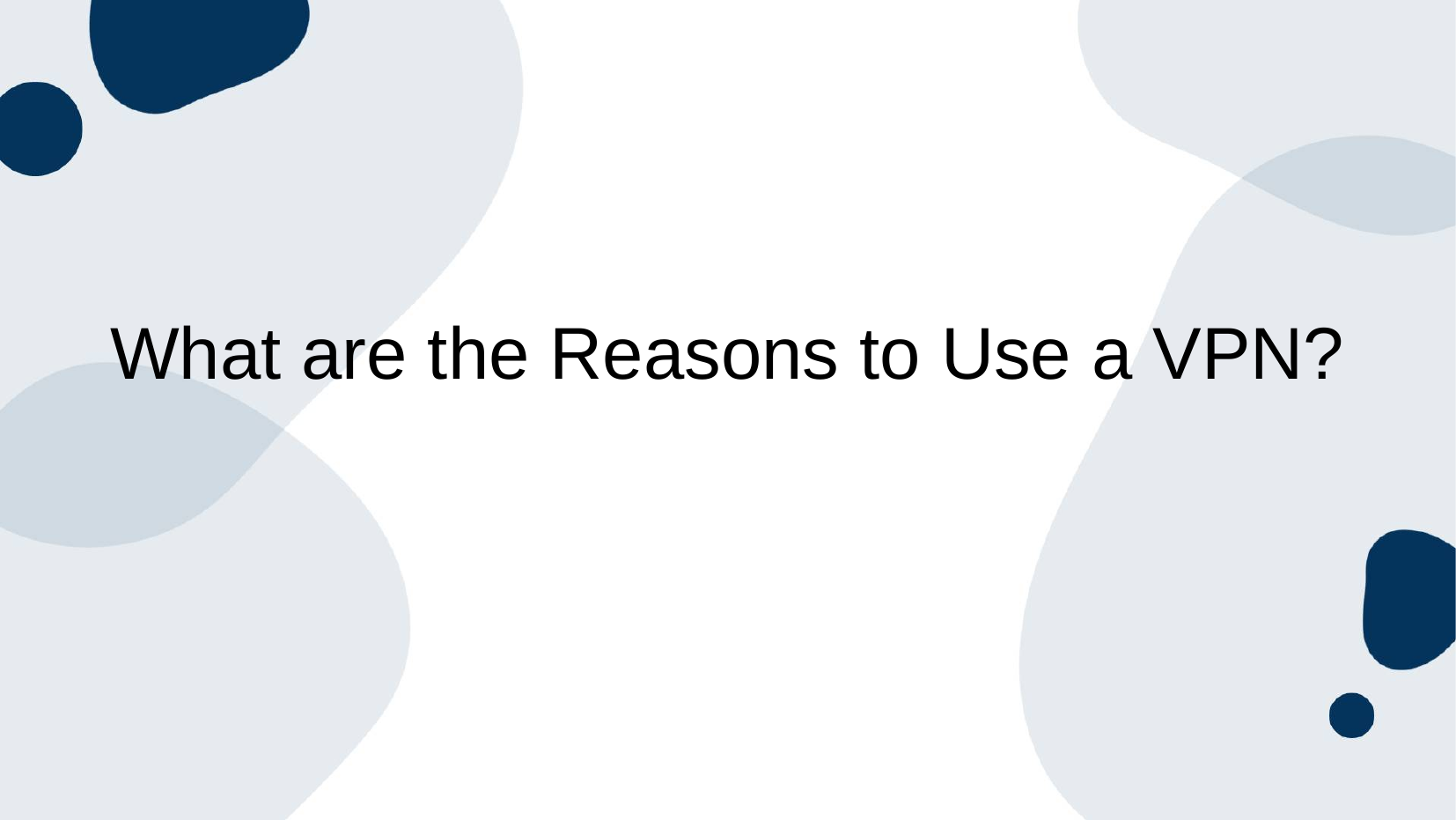

# What are the Reasons to Use a VPN?